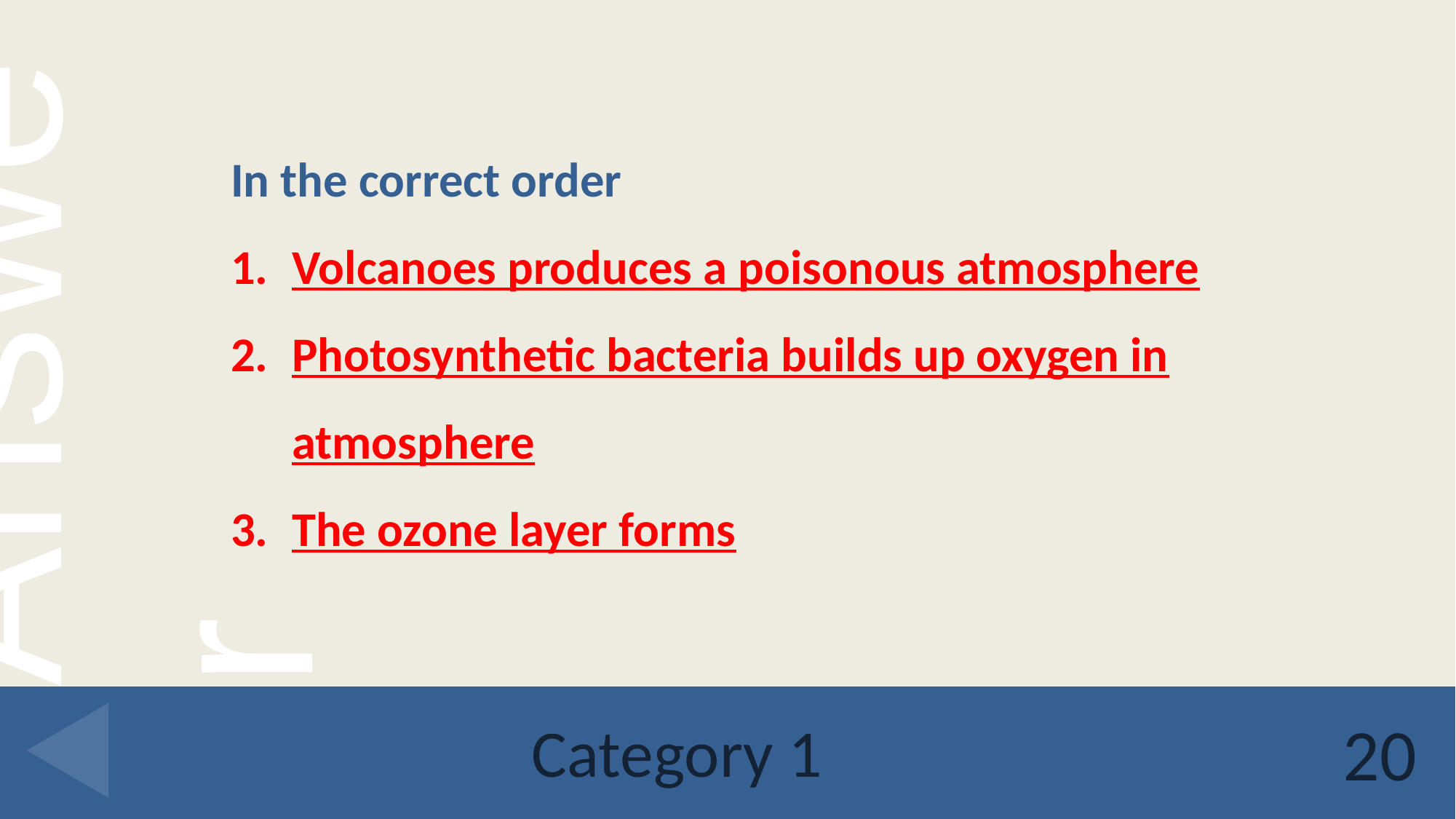

In the correct order
Volcanoes produces a poisonous atmosphere
Photosynthetic bacteria builds up oxygen in atmosphere
The ozone layer forms

# Category 1
20